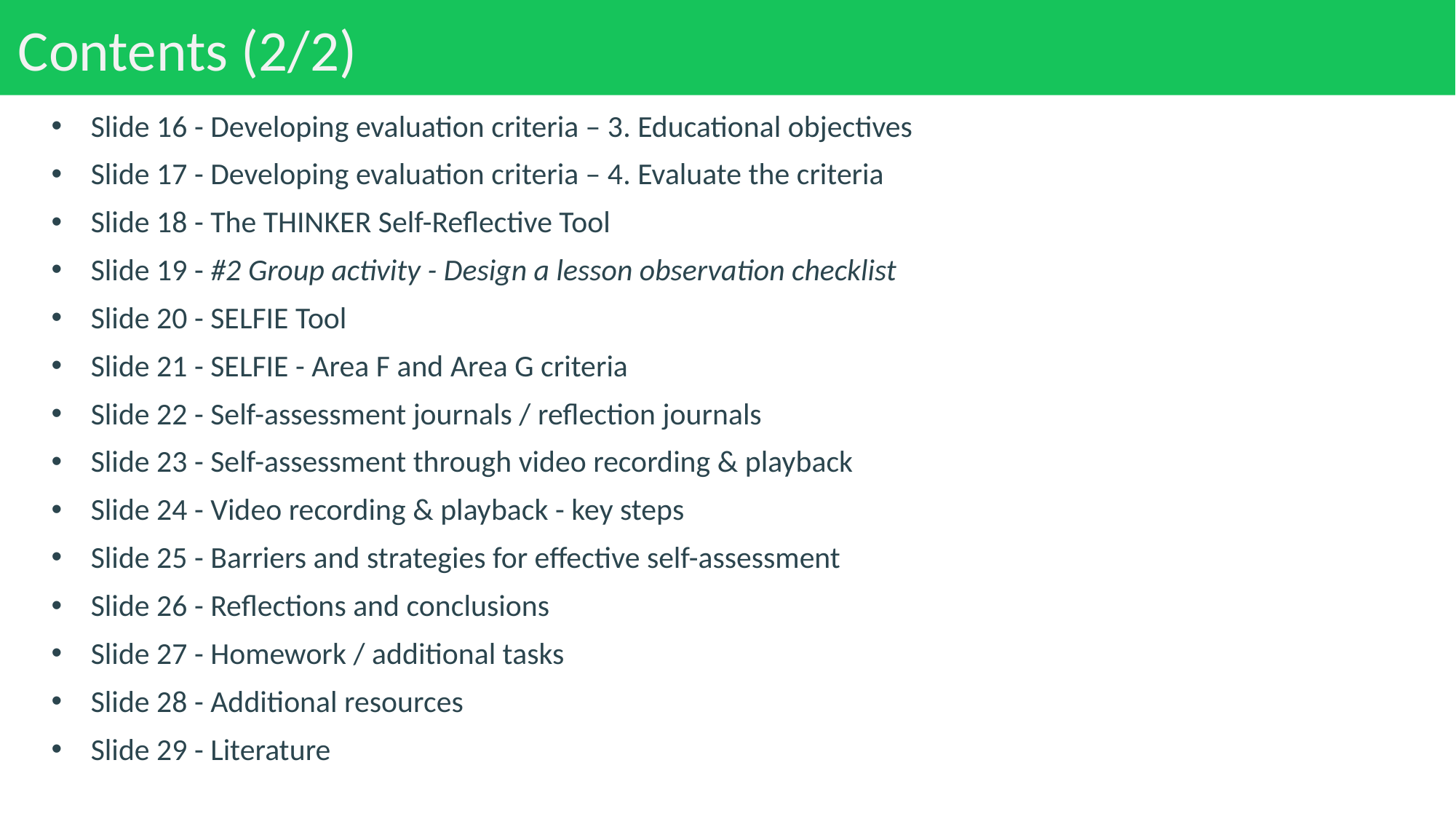

# Contents (2/2)
Slide 16 - Developing evaluation criteria – 3. Educational objectives
Slide 17 - Developing evaluation criteria – 4. Evaluate the criteria
Slide 18 - The THINKER Self-Reflective Tool
Slide 19 - #2 Group activity - Design a lesson observation checklist
Slide 20 - SELFIE Tool
Slide 21 - SELFIE - Area F and Area G criteria
Slide 22 - Self-assessment journals / reflection journals
Slide 23 - Self-assessment through video recording & playback
Slide 24 - Video recording & playback - key steps
Slide 25 - Barriers and strategies for effective self-assessment
Slide 26 - Reflections and conclusions
Slide 27 - Homework / additional tasks
Slide 28 - Additional resources
Slide 29 - Literature